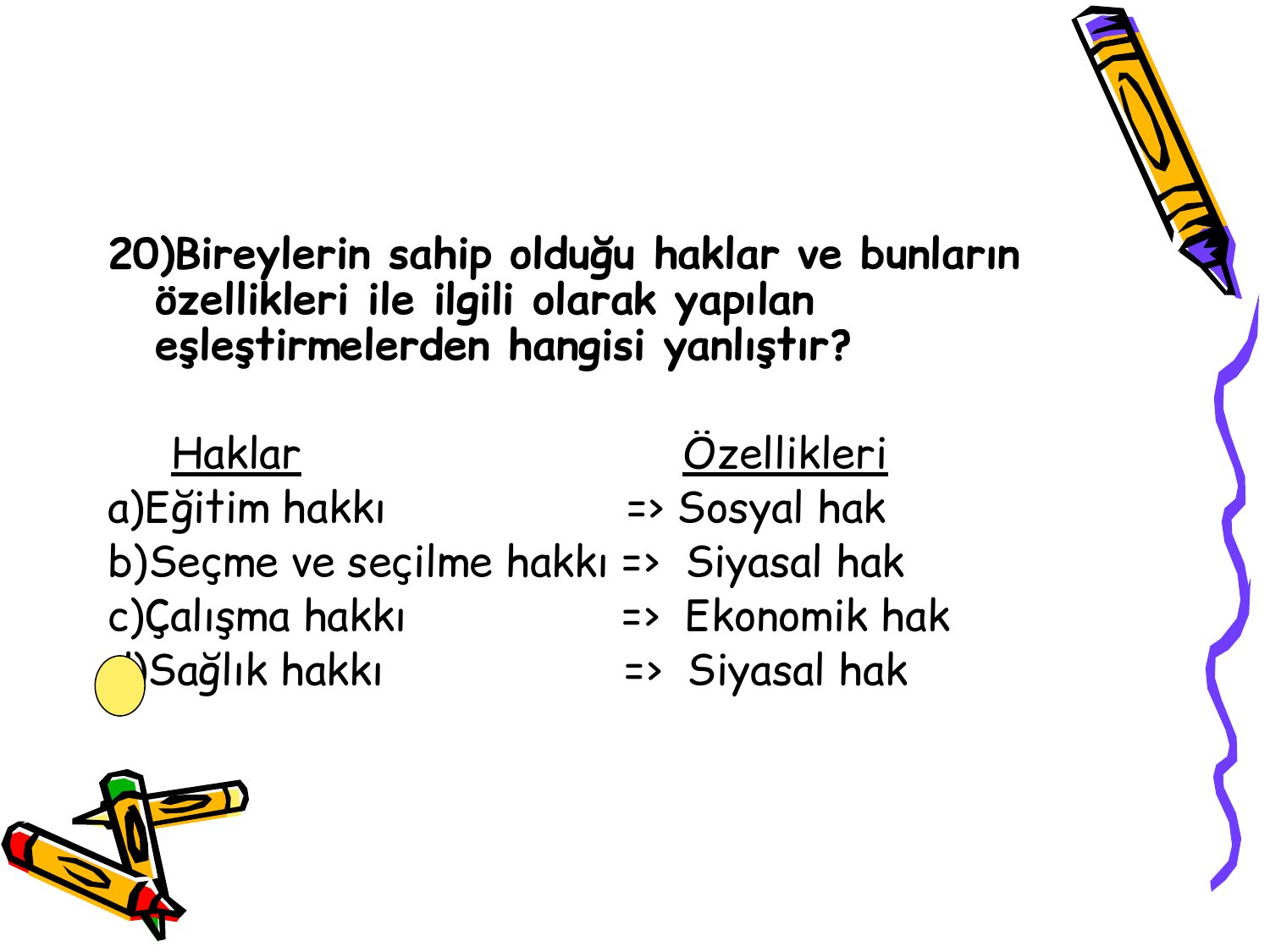

20)Bireylerin sahip olduğu haklar ve bunların özellikleri ile ilgili olarak yapılan eşleştirmelerden hangisi yanlıştır?

     Haklar                              Özellikleri
a)Eğitim hakkı                   => Sosyal hak
b)Seçme ve seçilme hakkı =>  Siyasal hak
c)Çalışma hakkı                 =>  Ekonomik hak
d)Sağlık hakkı                   =>  Siyasal hak